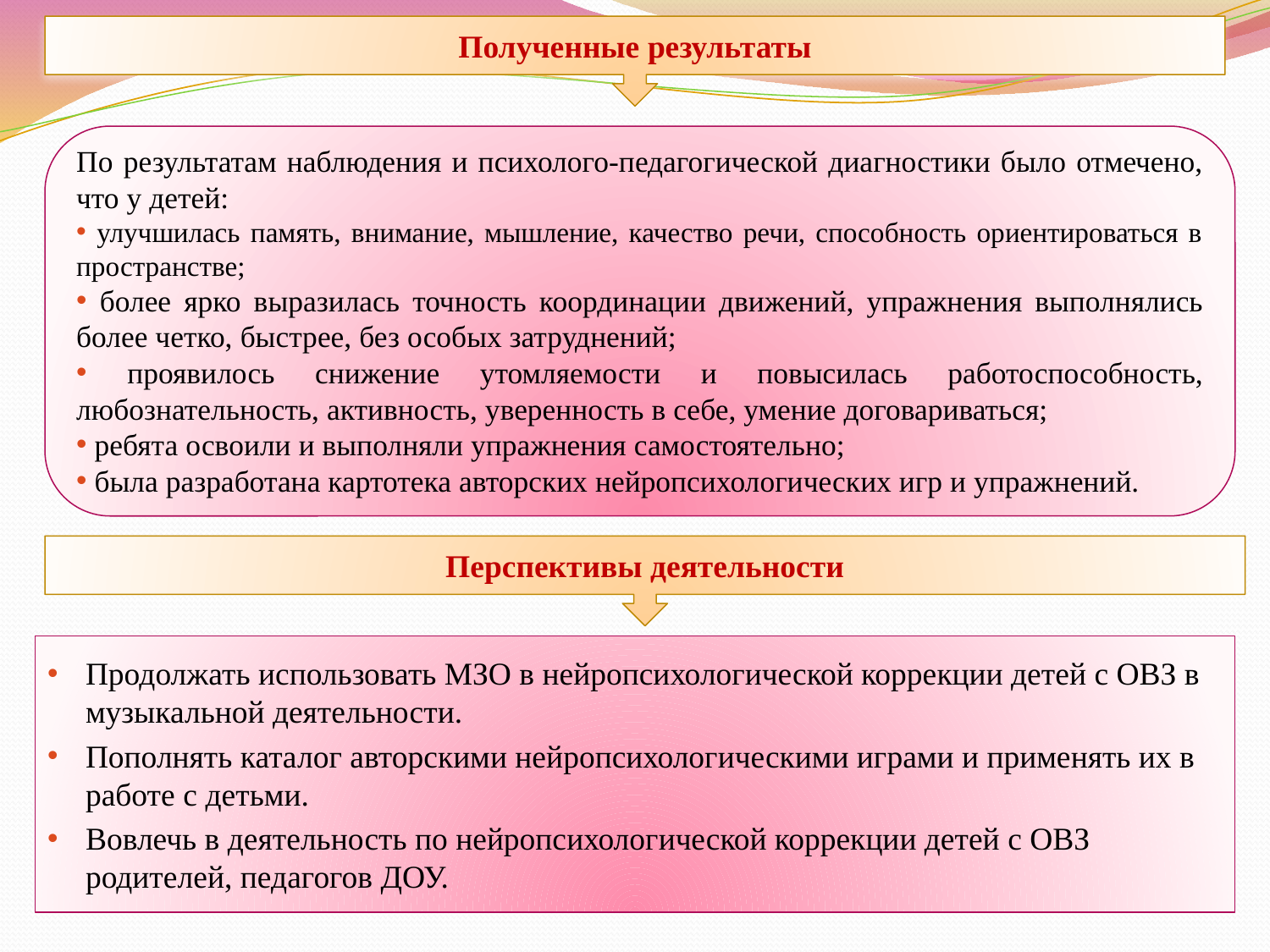

Полученные результаты
# Итоги

По результатам наблюдения и психолого-педагогической диагностики было отмечено, что у детей:
 улучшилась память, внимание, мышление, качество речи, способность ориентироваться в пространстве;
 более ярко выразилась точность координации движений, упражнения выполнялись более четко, быстрее, без особых затруднений;
 проявилось снижение утомляемости и повысилась работоспособность, любознательность, активность, уверенность в себе, умение договариваться;
 ребята освоили и выполняли упражнения самостоятельно;
 была разработана картотека авторских нейропсихологических игр и упражнений.

Перспективы деятельности
Продолжать использовать МЗО в нейропсихологической коррекции детей с ОВЗ в музыкальной деятельности.
Пополнять каталог авторскими нейропсихологическими играми и применять их в работе с детьми.
Вовлечь в деятельность по нейропсихологической коррекции детей с ОВЗ родителей, педагогов ДОУ.